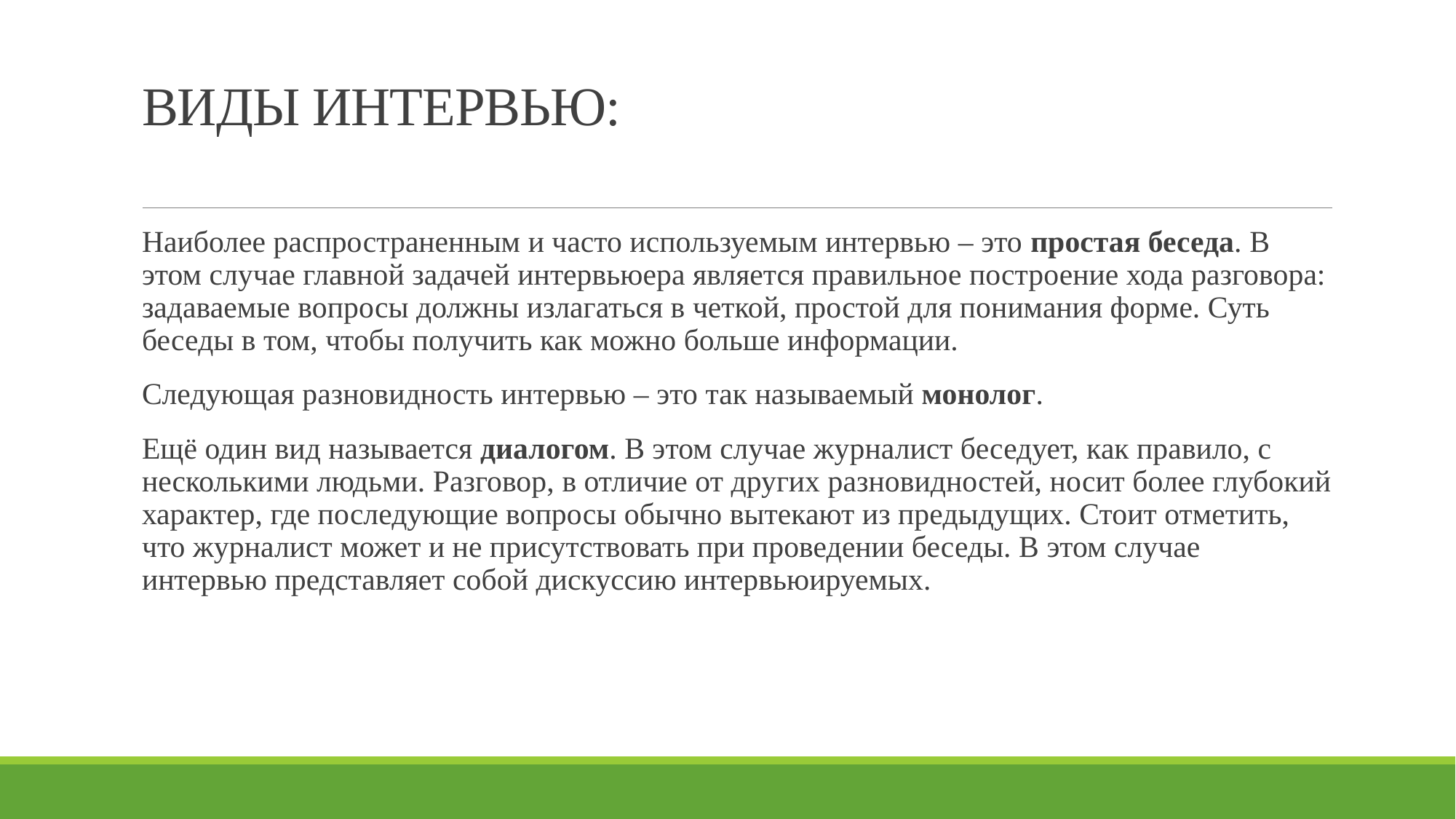

# ВИДЫ ИНТЕРВЬЮ:
Наиболее распространенным и часто используемым интервью – это простая беседа. В этом случае главной задачей интервьюера является правильное построение хода разговора: задаваемые вопросы должны излагаться в четкой, простой для понимания форме. Суть беседы в том, чтобы получить как можно больше информации.
Следующая разновидность интервью – это так называемый монолог.
Ещё один вид называется диалогом. В этом случае журналист беседует, как правило, с несколькими людьми. Разговор, в отличие от других разновидностей, носит более глубокий характер, где последующие вопросы обычно вытекают из предыдущих. Стоит отметить, что журналист может и не присутствовать при проведении беседы. В этом случае интервью представляет собой дискуссию интервьюируемых.